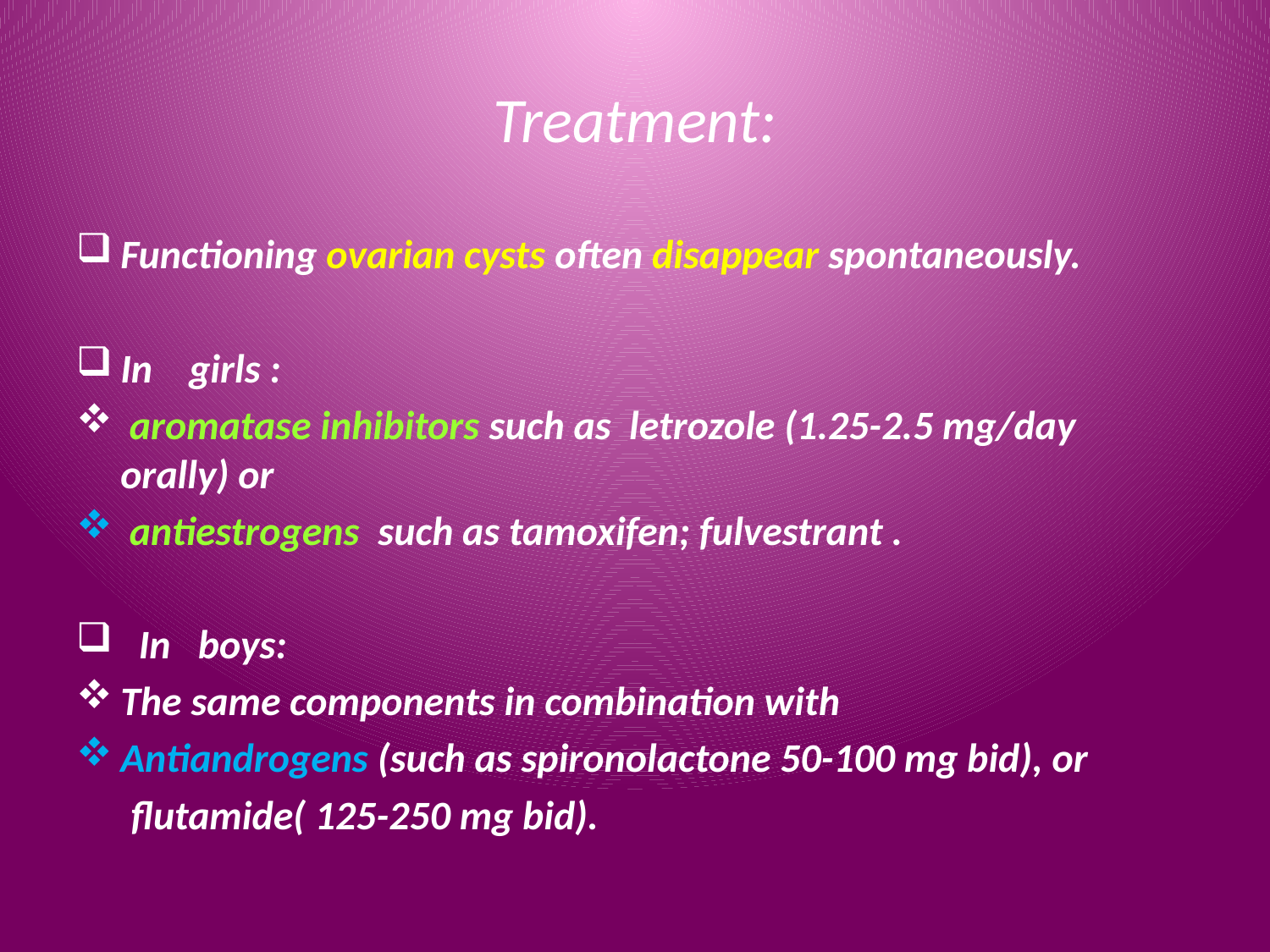

# Treatment:
Functioning ovarian cysts often disappear spontaneously.

In    girls :
 aromatase inhibitors such as  letrozole (1.25-2.5 mg/day orally) or
 antiestrogens  such as tamoxifen; fulvestrant .

  In   boys:
The same components in combination with
Antiandrogens (such as spironolactone 50-100 mg bid), or
      flutamide( 125-250 mg bid).